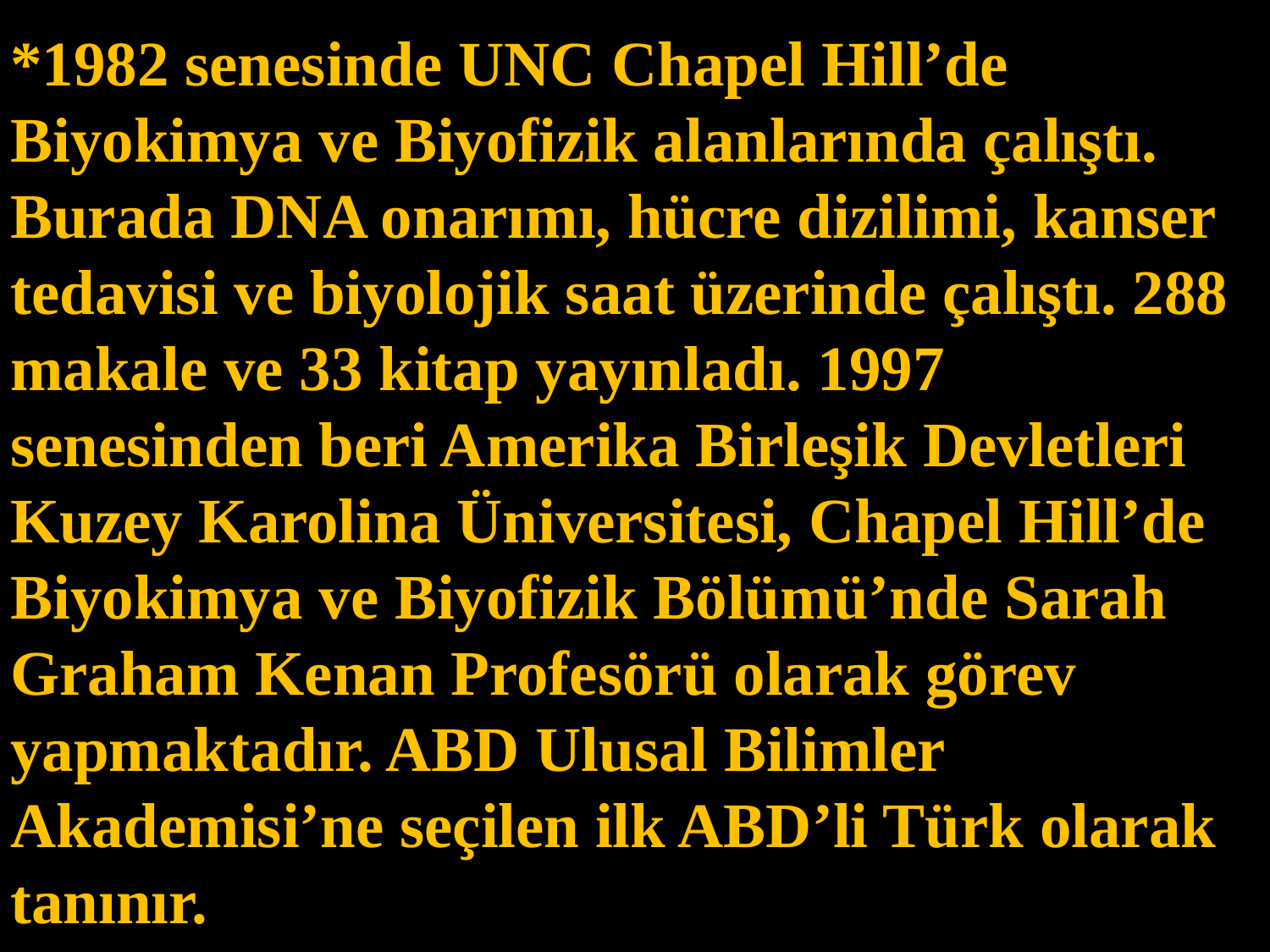

*1982 senesinde UNC Chapel Hill’de Biyokimya ve Biyofizik alanlarında çalıştı. Burada DNA onarımı, hücre dizilimi, kanser tedavisi ve biyolojik saat üzerinde çalıştı. 288 makale ve 33 kitap yayınladı. 1997 senesinden beri Amerika Birleşik Devletleri Kuzey Karolina Üniversitesi, Chapel Hill’de Biyokimya ve Biyofizik Bölümü’nde Sarah Graham Kenan Profesörü olarak görev yapmaktadır. ABD Ulusal Bilimler Akademisi’ne seçilen ilk ABD’li Türk olarak tanınır.
#